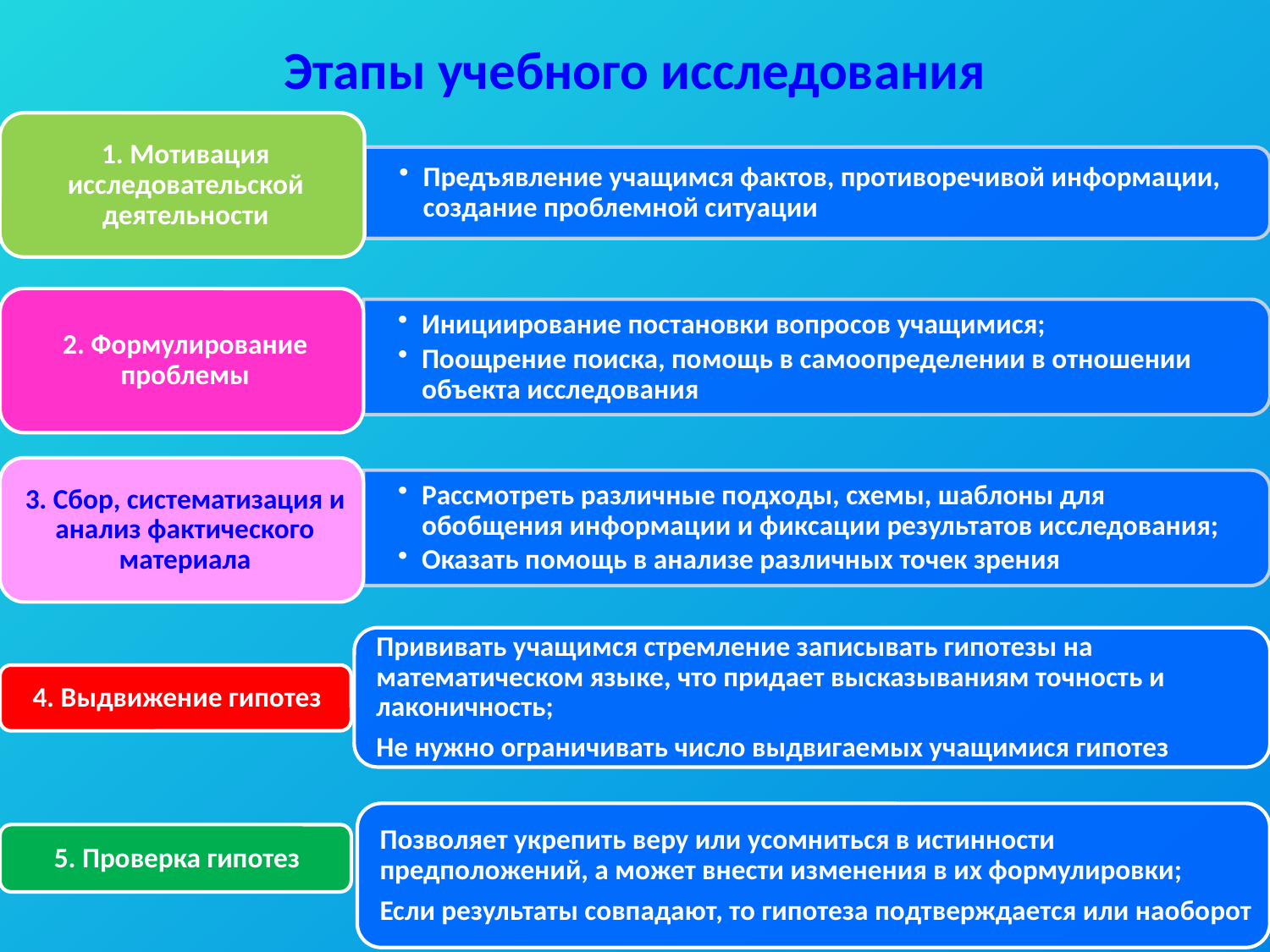

# Этапы учебного исследования
Предъявление учащимся фактов, противоречивой информации, создание проблемной ситуации
1. Мотивация исследовательской деятельности
Инициирование постановки вопросов учащимися;
Поощрение поиска, помощь в самоопределении в отношении объекта исследования
2. Формулирование проблемы
Рассмотреть различные подходы, схемы, шаблоны для обобщения информации и фиксации результатов исследования;
Оказать помощь в анализе различных точек зрения
3. Сбор, систематизация и анализ фактического материала
4. Выдвижение гипотез
5. Проверка гипотез
Прививать учащимся стремление записывать гипотезы на математическом языке, что придает высказываниям точность и лаконичность;
Не нужно ограничивать число выдвигаемых учащимися гипотез
Позволяет укрепить веру или усомниться в истинности предположений, а может внести изменения в их формулировки;
Если результаты совпадают, то гипотеза подтверждается или наоборот